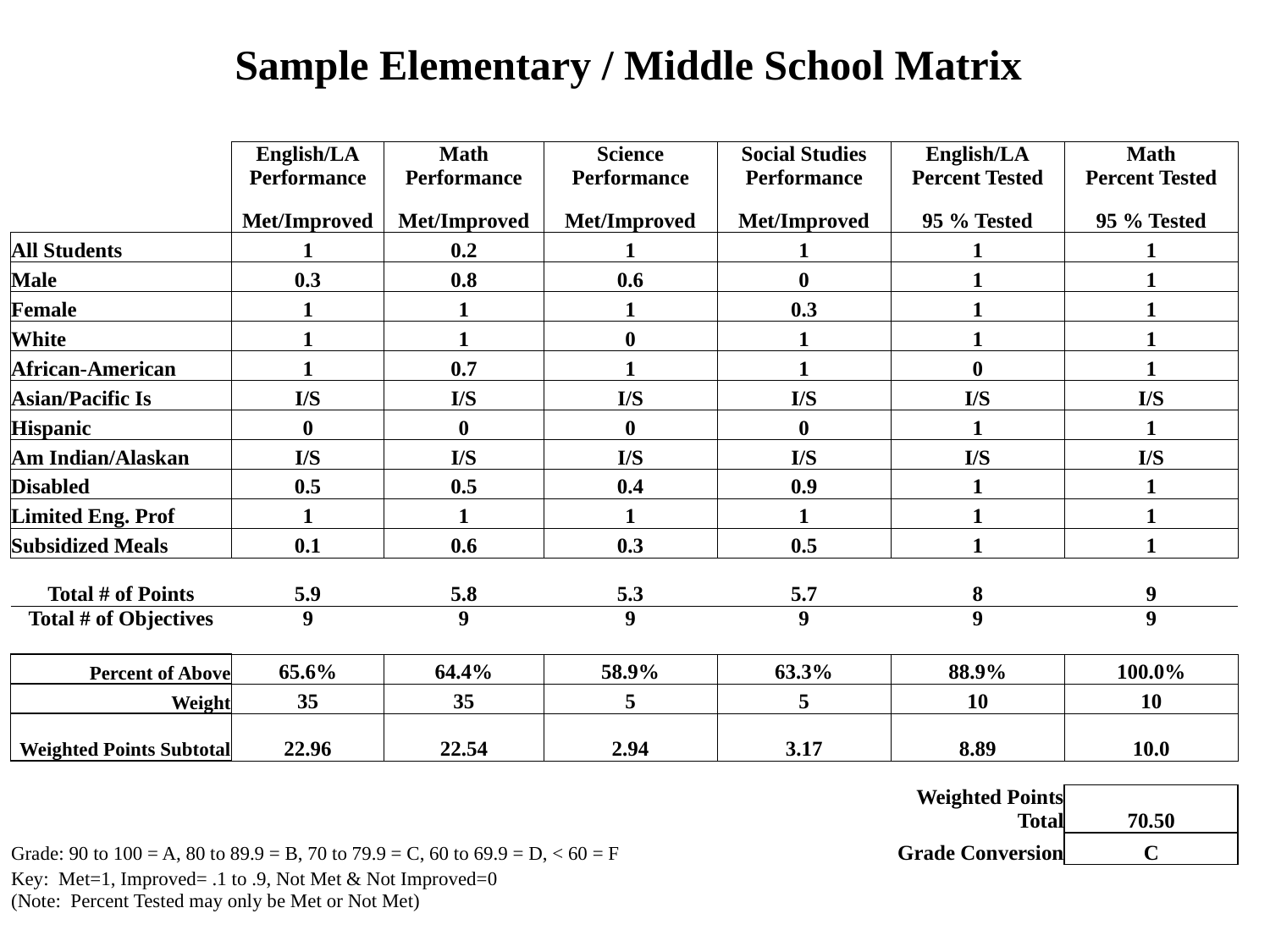

|  |  |  |  |  |  |  |
| --- | --- | --- | --- | --- | --- | --- |
|  |  |  |  |  |  |  |
|  |  |  |  |  |  |  |
|  | English/LA | Math | Science | Social Studies | English/LA | Math |
|  | Performance | Performance | Performance | Performance | Percent Tested | Percent Tested |
|  | Met/Improved | Met/Improved | Met/Improved | Met/Improved | 95 % Tested | 95 % Tested |
| All Students | 1 | 0.2 | 1 | 1 | 1 | 1 |
| Male | 0.3 | 0.8 | 0.6 | 0 | 1 | 1 |
| Female | 1 | 1 | 1 | 0.3 | 1 | 1 |
| White | 1 | 1 | 0 | 1 | 1 | 1 |
| African-American | 1 | 0.7 | 1 | 1 | 0 | 1 |
| Asian/Pacific Is | I/S | I/S | I/S | I/S | I/S | I/S |
| Hispanic | 0 | 0 | 0 | 0 | 1 | 1 |
| Am Indian/Alaskan | I/S | I/S | I/S | I/S | I/S | I/S |
| Disabled | 0.5 | 0.5 | 0.4 | 0.9 | 1 | 1 |
| Limited Eng. Prof | 1 | 1 | 1 | 1 | 1 | 1 |
| Subsidized Meals | 0.1 | 0.6 | 0.3 | 0.5 | 1 | 1 |
|  |  |  |  |  |  |  |
| Total # of Points | 5.9 | 5.8 | 5.3 | 5.7 | 8 | 9 |
| Total # of Objectives | 9 | 9 | 9 | 9 | 9 | 9 |
|  |  |  |  |  |  |  |
| Percent of Above | 65.6% | 64.4% | 58.9% | 63.3% | 88.9% | 100.0% |
| Weight | 35 | 35 | 5 | 5 | 10 | 10 |
| Weighted Points Subtotal | 22.96 | 22.54 | 2.94 | 3.17 | 8.89 | 10.0 |
|  |  |  |  |  |  |  |
|  |  |  |  |  | Weighted Points Total | 70.50 |
| Grade: 90 to 100 = A, 80 to 89.9 = B, 70 to 79.9 = C, 60 to 69.9 = D, < 60 = F |  |  |  |  | Grade Conversion | C |
| Key: Met=1, Improved= .1 to .9, Not Met & Not Improved=0 (Note: Percent Tested may only be Met or Not Met) |  |  |  |  |  |  |
Sample Elementary / Middle School Matrix